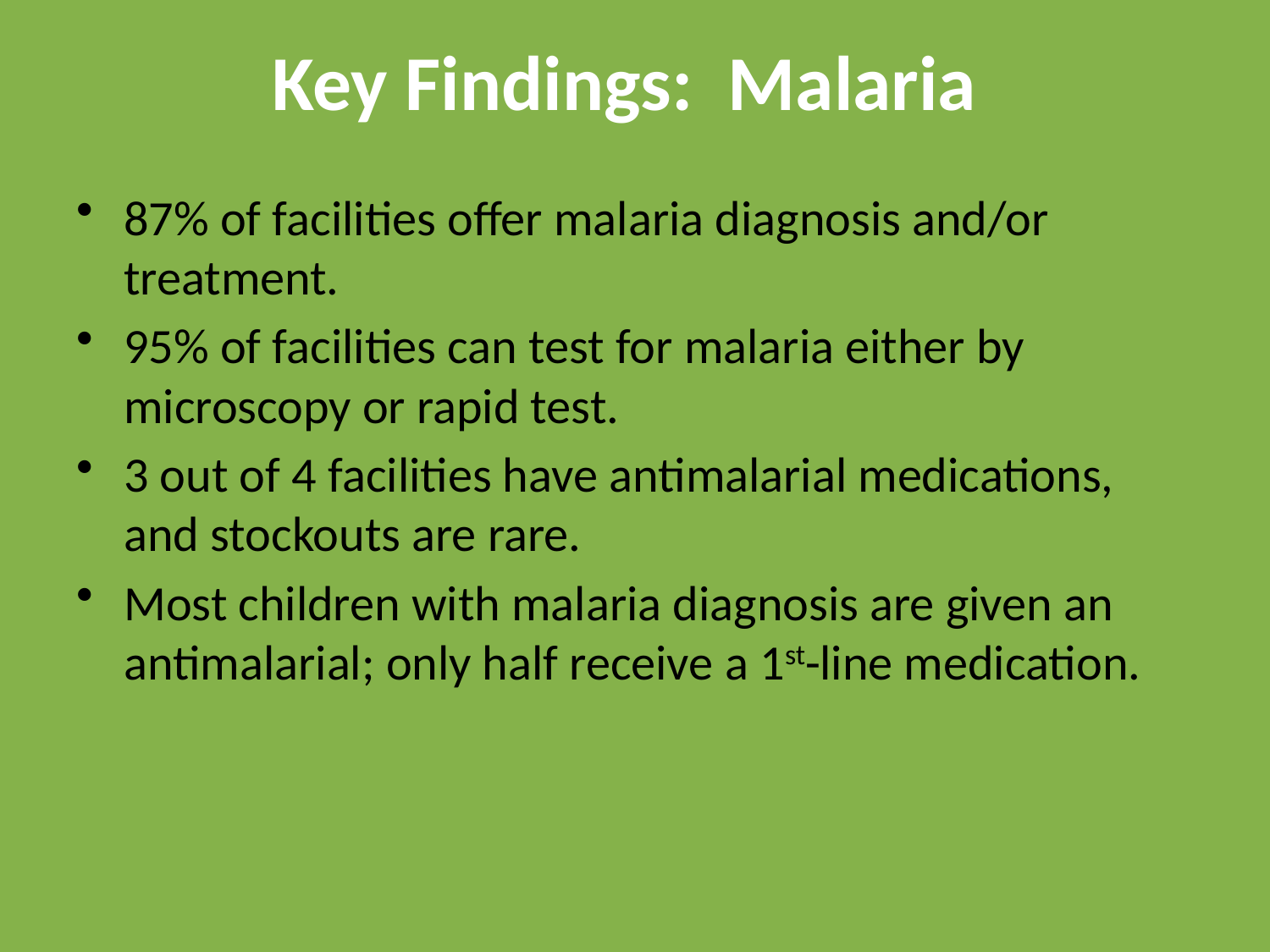

# Key Findings:  Malaria
87% of facilities offer malaria diagnosis and/or treatment.
95% of facilities can test for malaria either by microscopy or rapid test.
3 out of 4 facilities have antimalarial medications, and stockouts are rare.
Most children with malaria diagnosis are given an antimalarial; only half receive a 1st-line medication.